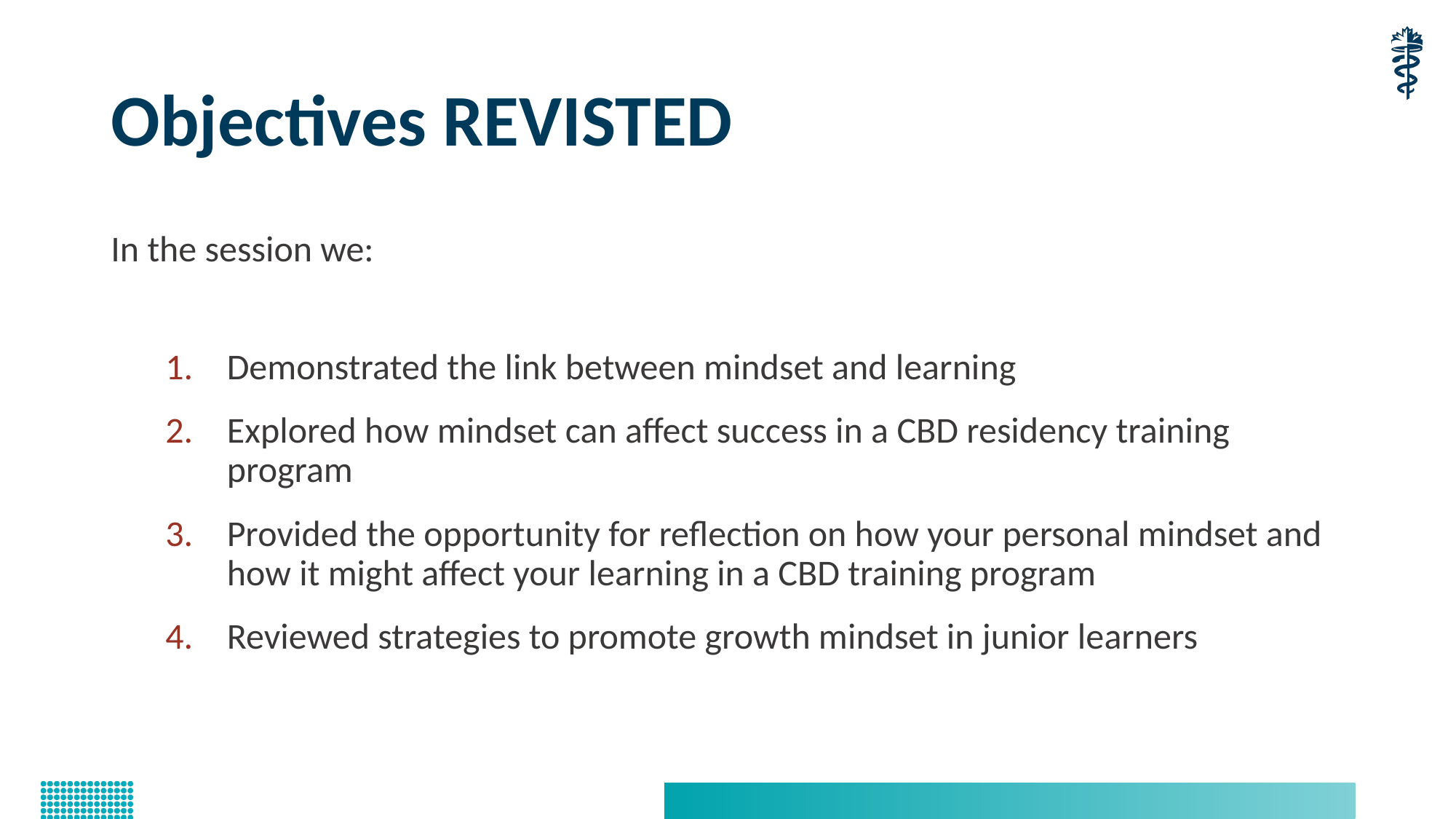

# Objectives REVISTED
In the session we:

Demonstrated the link between mindset and learning
Explored how mindset can affect success in a CBD residency training program
Provided the opportunity for reflection on how your personal mindset and how it might affect your learning in a CBD training program
Reviewed strategies to promote growth mindset in junior learners